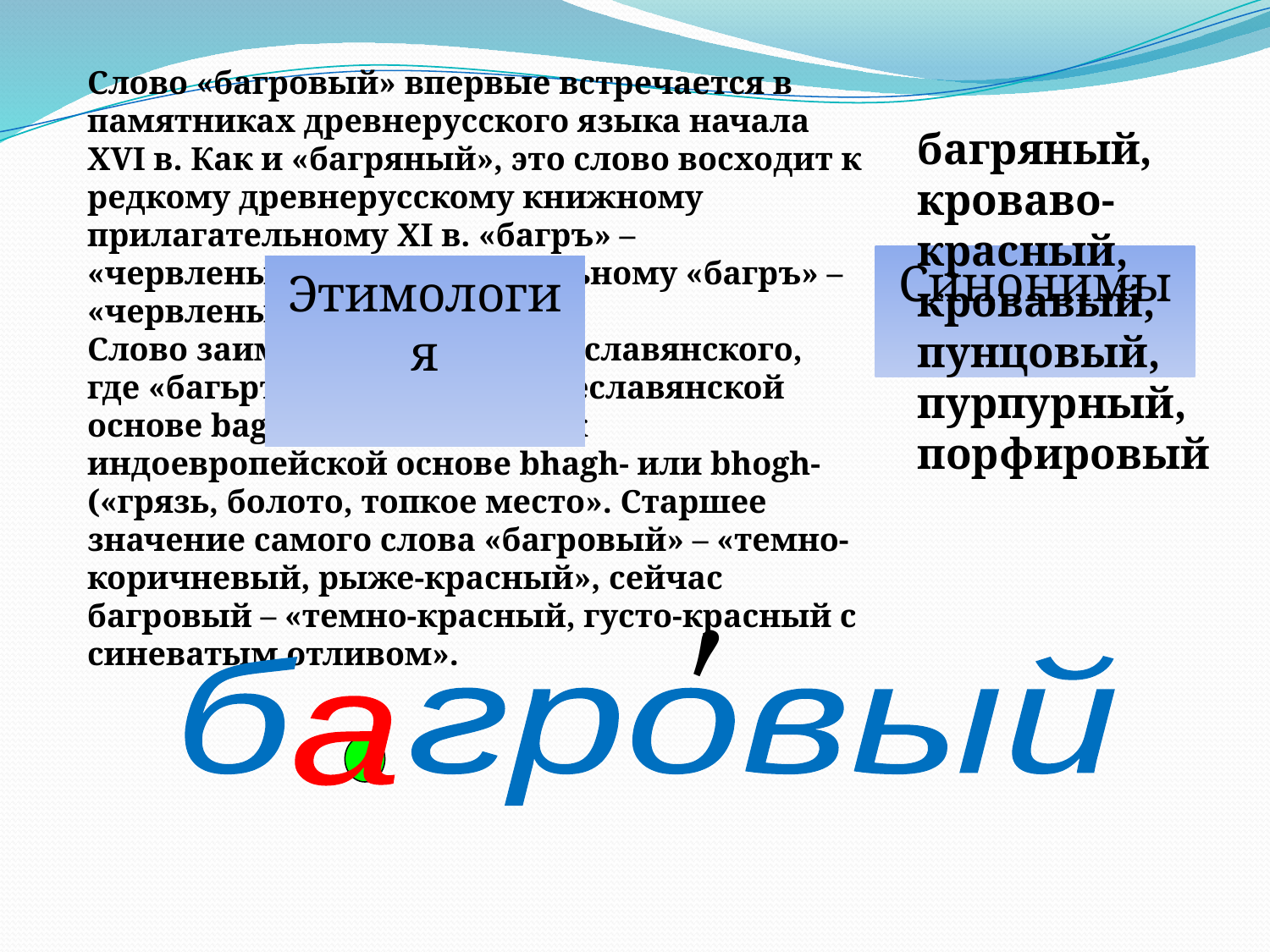

Слово «багровый» впервые встречается в памятниках древнерусского языка начала XVI в. Как и «багряный», это слово восходит к редкому древнерусскому книжному прилагательному XI в. «багръ» – «червленый» и существительному «багръ» – «червленый цвет».
Слово заимствовано из старославянского, где «багьръ» восходит к общеславянской основе bagrъ, -a, -о и далее – к индоевропейской основе bhagh- или bhogh- («грязь, болото, топкое место». Старшее значение самого слова «багровый» – «темно-коричневый, рыже-красный», сейчас багровый – «темно-красный, густо-красный с синеватым отливом».
багряный, кроваво-красный, кровавый, пунцовый, пурпурный, порфировый
Синонимы

Этимология

′
б  гровый
а